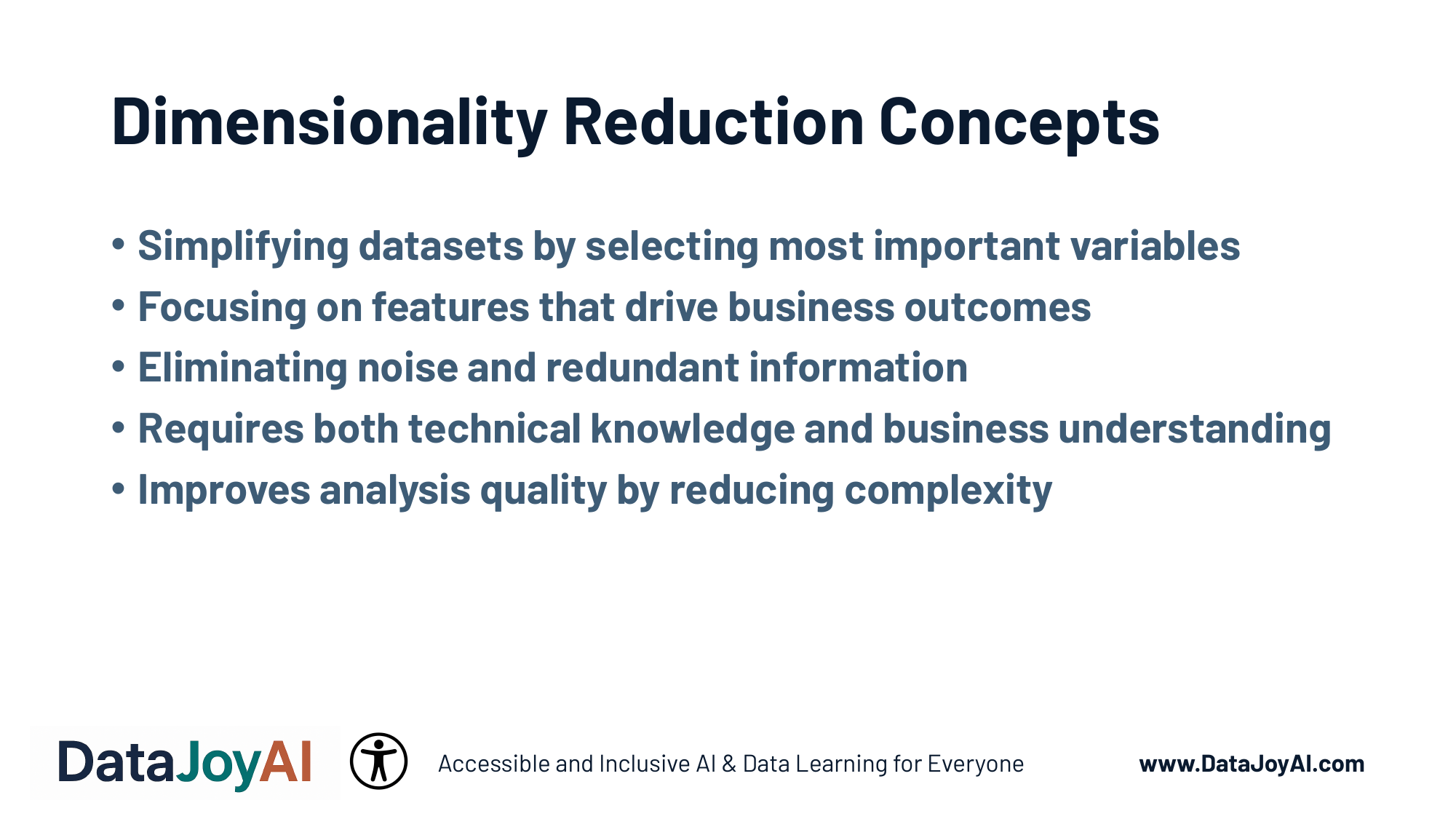

# Dimensionality Reduction Concepts
Simplifying datasets by selecting most important variables
Focusing on features that drive business outcomes
Eliminating noise and redundant information
Requires both technical knowledge and business understanding
Improves analysis quality by reducing complexity